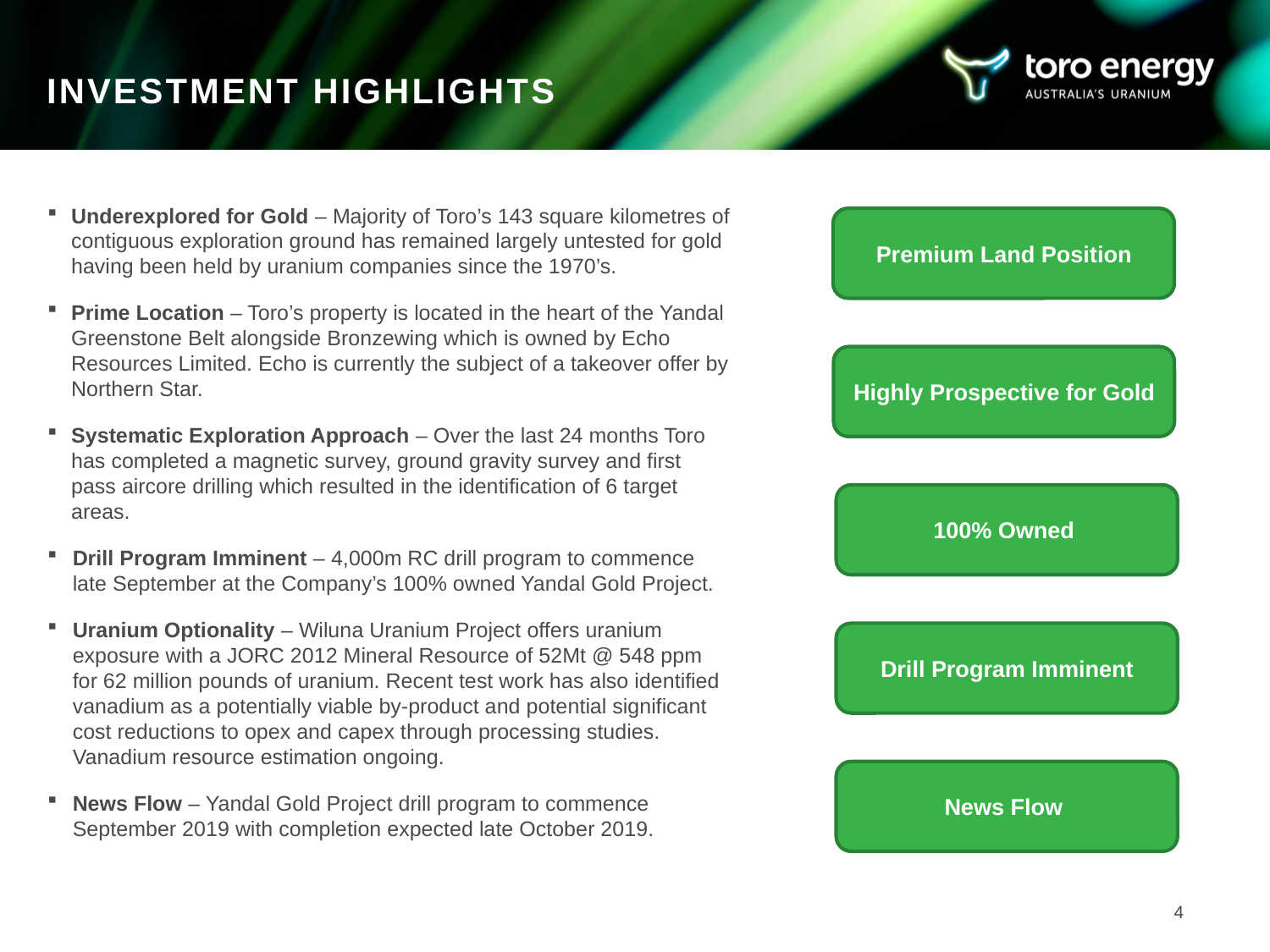

# Investment Highlights
Underexplored for Gold – Majority of Toro’s 143 square kilometres of contiguous exploration ground has remained largely untested for gold having been held by uranium companies since the 1970’s.
Prime Location – Toro’s property is located in the heart of the Yandal Greenstone Belt alongside Bronzewing which is owned by Echo Resources Limited. Echo is currently the subject of a takeover offer by Northern Star.
Systematic Exploration Approach – Over the last 24 months Toro has completed a magnetic survey, ground gravity survey and first pass aircore drilling which resulted in the identification of 6 target areas.
Drill Program Imminent – 4,000m RC drill program to commence late September at the Company’s 100% owned Yandal Gold Project.
Uranium Optionality – Wiluna Uranium Project offers uranium exposure with a JORC 2012 Mineral Resource of 52Mt @ 548 ppm for 62 million pounds of uranium. Recent test work has also identified vanadium as a potentially viable by-product and potential significant cost reductions to opex and capex through processing studies. Vanadium resource estimation ongoing.
News Flow – Yandal Gold Project drill program to commence September 2019 with completion expected late October 2019.
Premium Land Position
Highly Prospective for Gold
100% Owned
Drill Program Imminent
News Flow
4